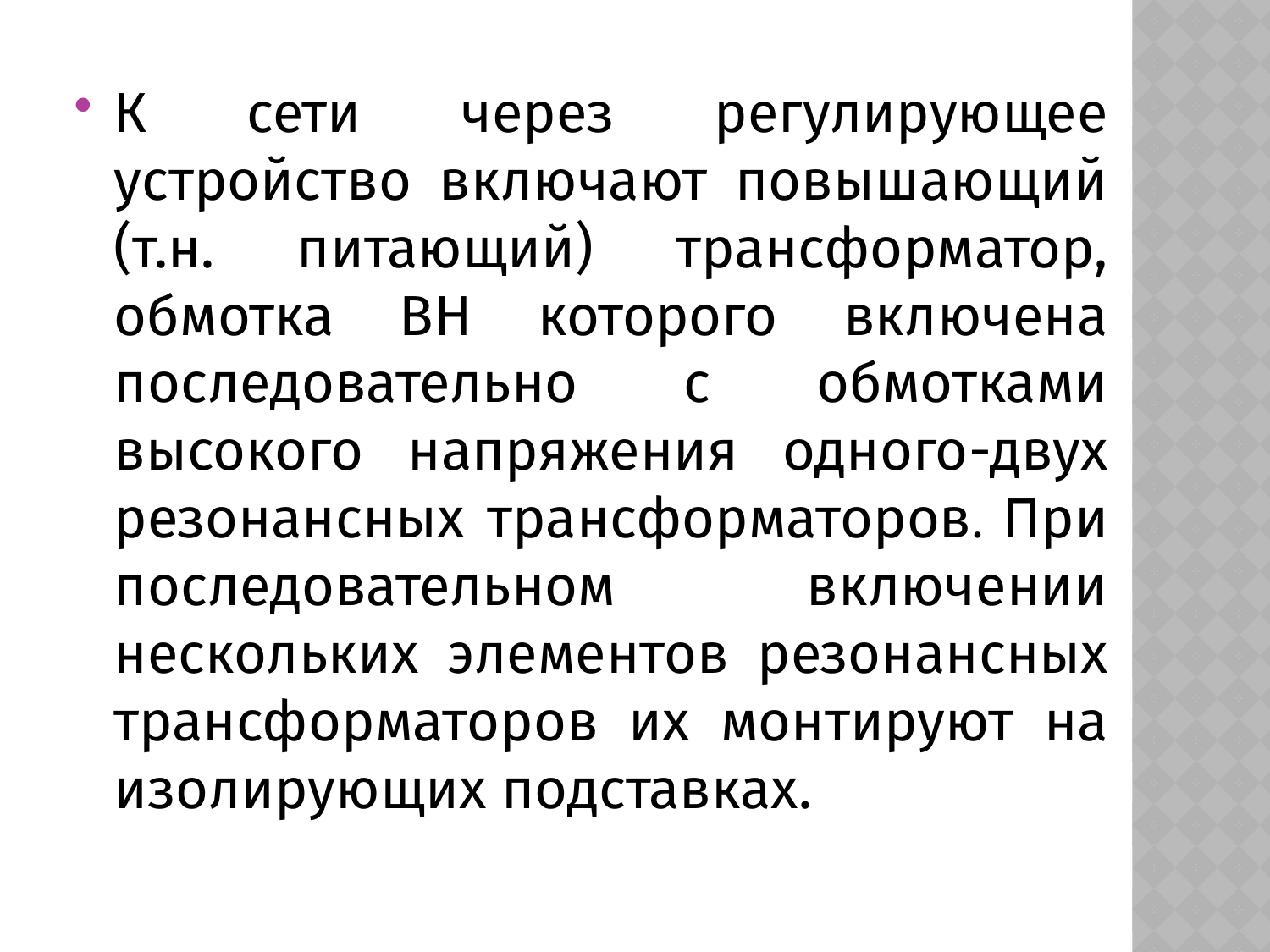

#
К сети через регулирующее устройство включают повышающий (т.н. питающий) трансформатор, обмотка ВН которого включена последовательно с обмотками высокого напряжения одного-двух резонансных трансформаторов. При последовательном включении нескольких элементов резонансных трансформаторов их монтируют на изолирующих подставках.